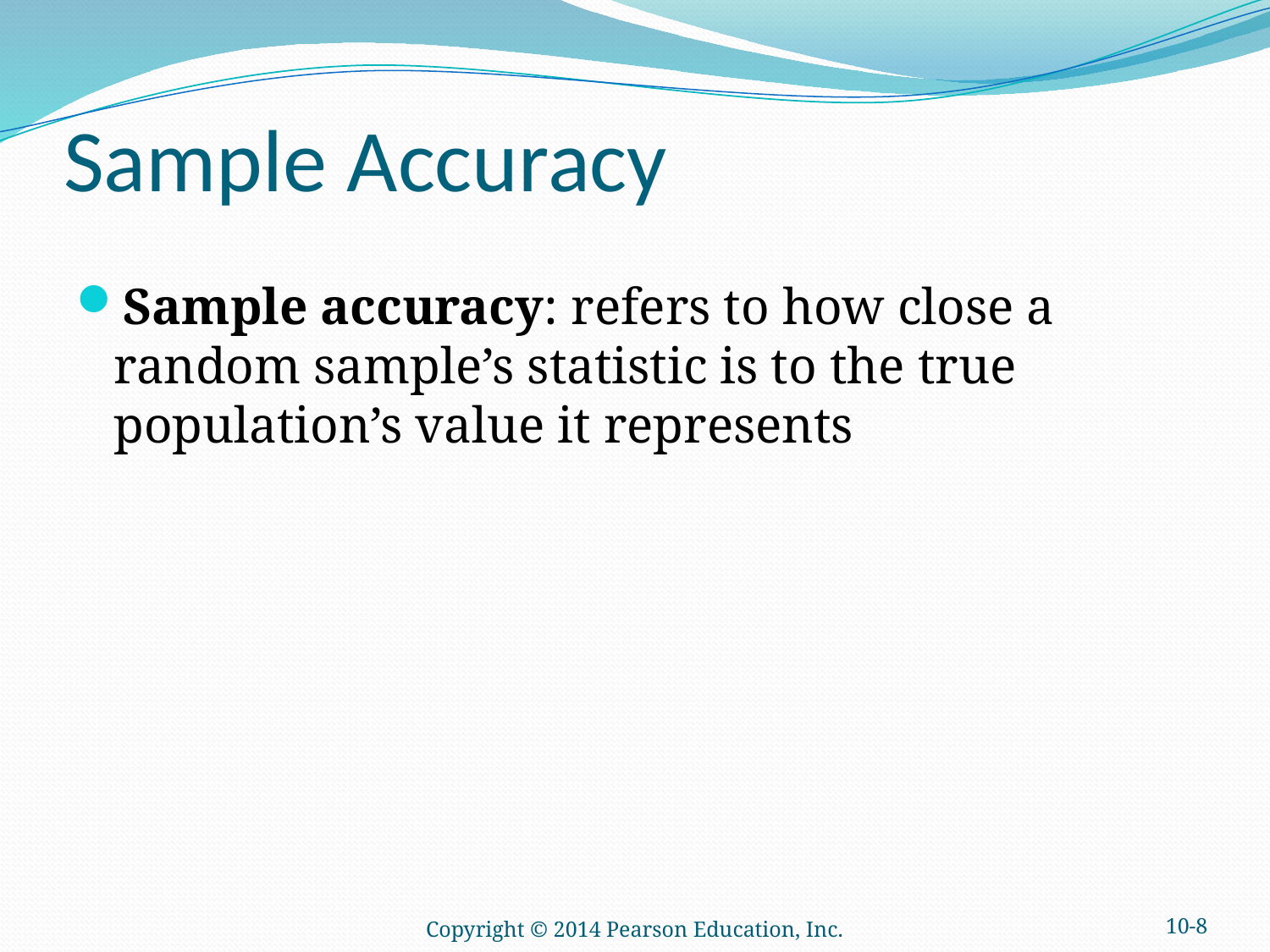

# Sample Accuracy
Sample accuracy: refers to how close a random sample’s statistic is to the true population’s value it represents